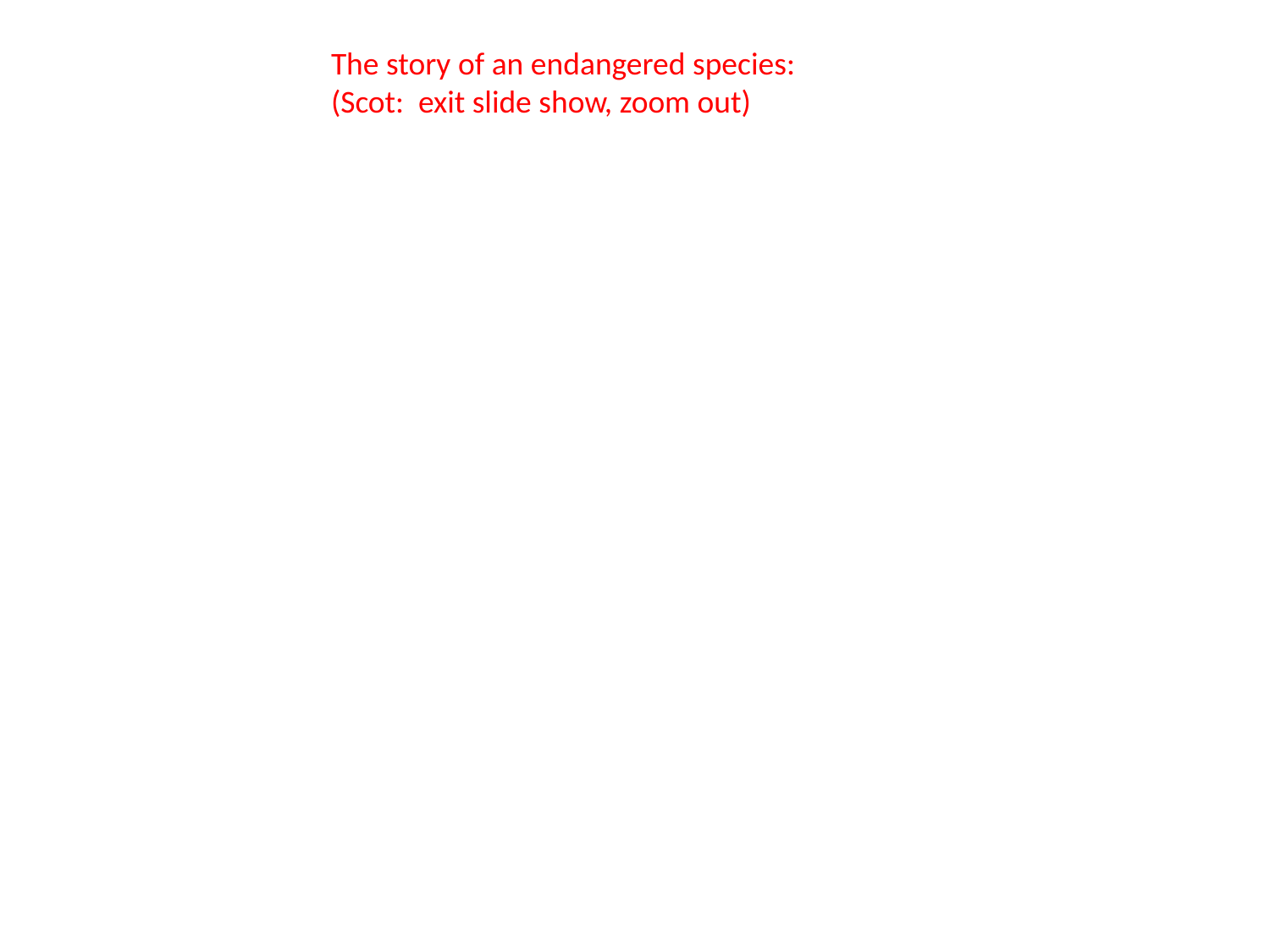

The VD, a highly endangered fish (who, what, when, where)

Background to turkey creek
Geology
Geography
urbanization

The story of an endangered species:
(Scot:  exit slide show, zoom out)
Why knowing this is important.

Stream changes due to stormwater
Stormwater floods
Signs of change: bank collapse
Sediment deposits
Habitat diversity declines
What should be there
What habitats are there?

New life for VD in new stream, where does it live?